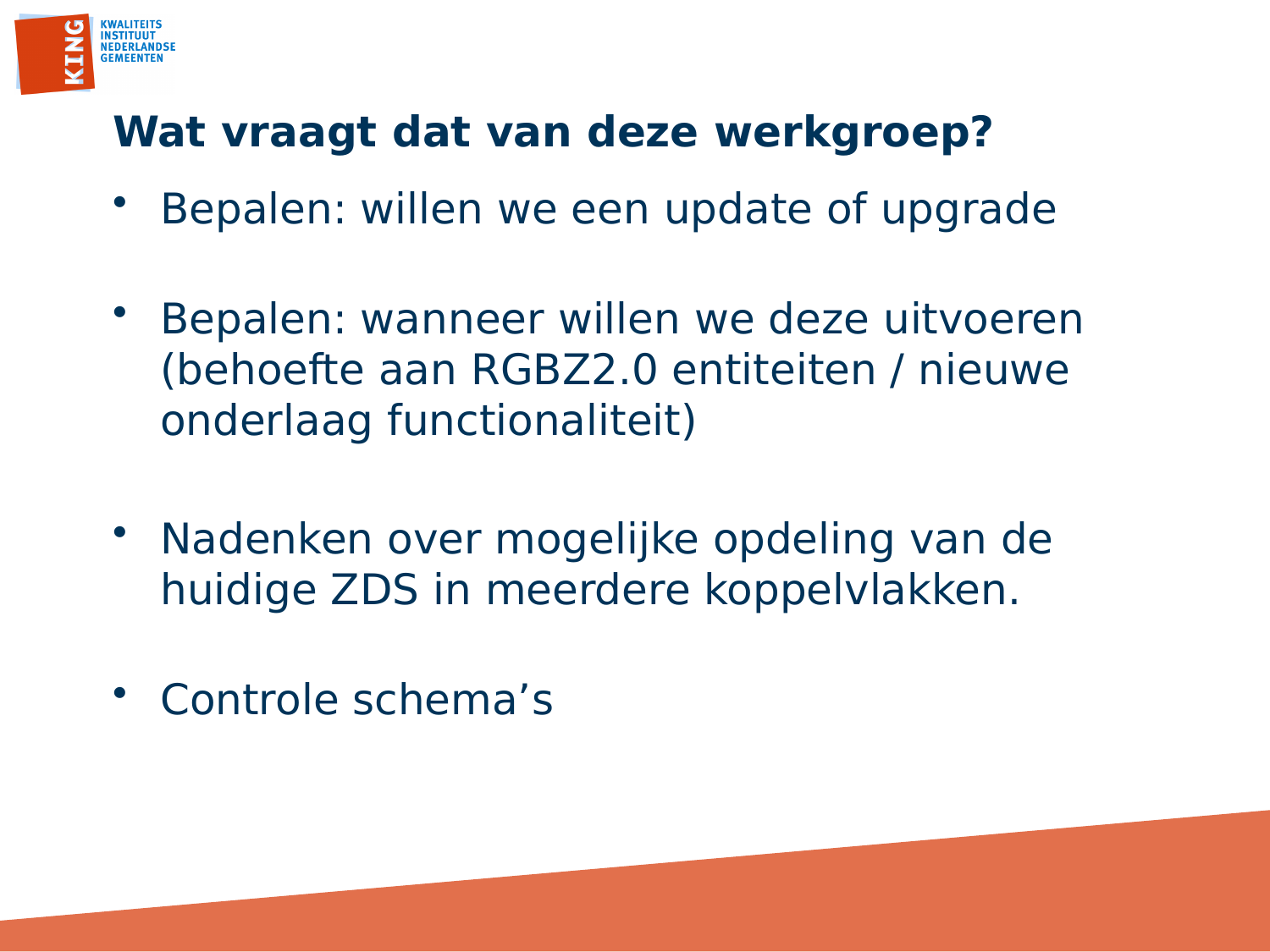

# Wat vraagt dat van deze werkgroep?
Bepalen: willen we een update of upgrade
Bepalen: wanneer willen we deze uitvoeren (behoefte aan RGBZ2.0 entiteiten / nieuwe onderlaag functionaliteit)

Nadenken over mogelijke opdeling van de huidige ZDS in meerdere koppelvlakken.
Controle schema’s